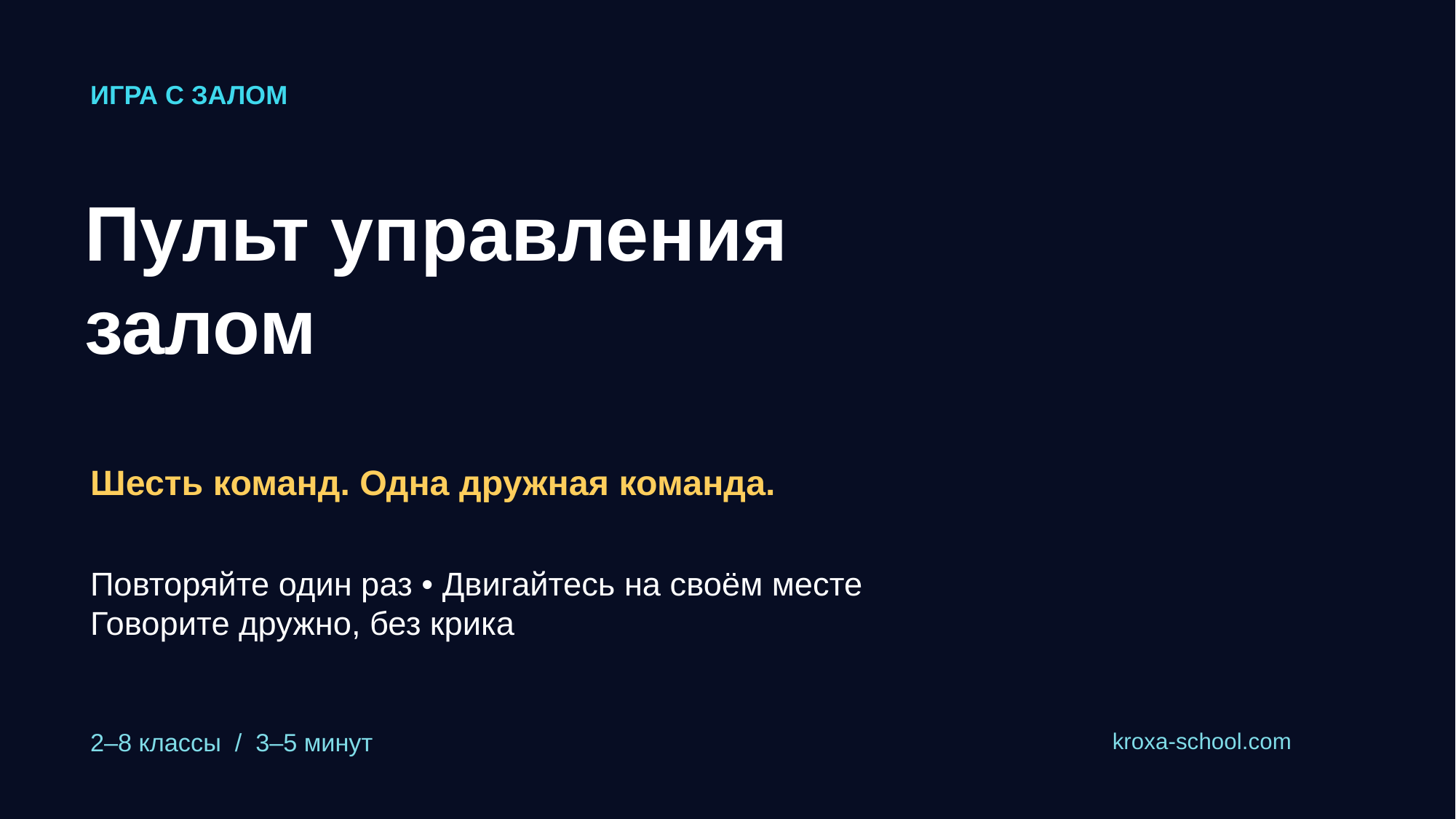

ИГРА С ЗАЛОМ
Пульт управления
залом
Шесть команд. Одна дружная команда.
Повторяйте один раз • Двигайтесь на своём месте
Говорите дружно, без крика
2–8 классы  /  3–5 минут
kroxa-school.com